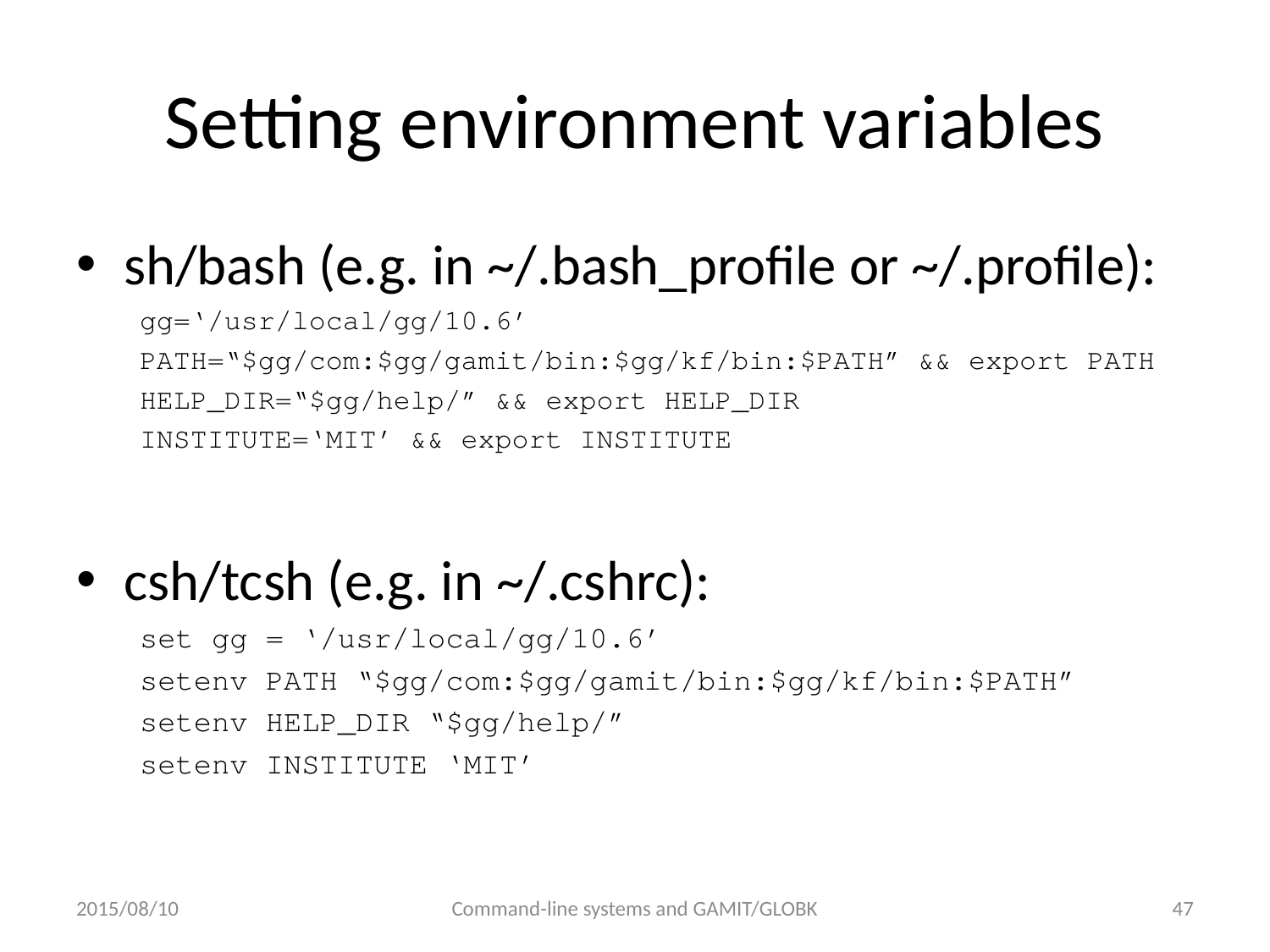

# Setting environment variables
sh/bash (e.g. in ~/.bash_profile or ~/.profile):
gg=‘/usr/local/gg/10.6’
PATH=“$gg/com:$gg/gamit/bin:$gg/kf/bin:$PATH” && export PATH
HELP_DIR=“$gg/help/” && export HELP_DIR
INSTITUTE=‘MIT’ && export INSTITUTE

csh/tcsh (e.g. in ~/.cshrc):
set gg = ‘/usr/local/gg/10.6’
setenv PATH “$gg/com:$gg/gamit/bin:$gg/kf/bin:$PATH”
setenv HELP_DIR “$gg/help/”
setenv INSTITUTE ‘MIT’
2015/08/10
Command-line systems and GAMIT/GLOBK
47